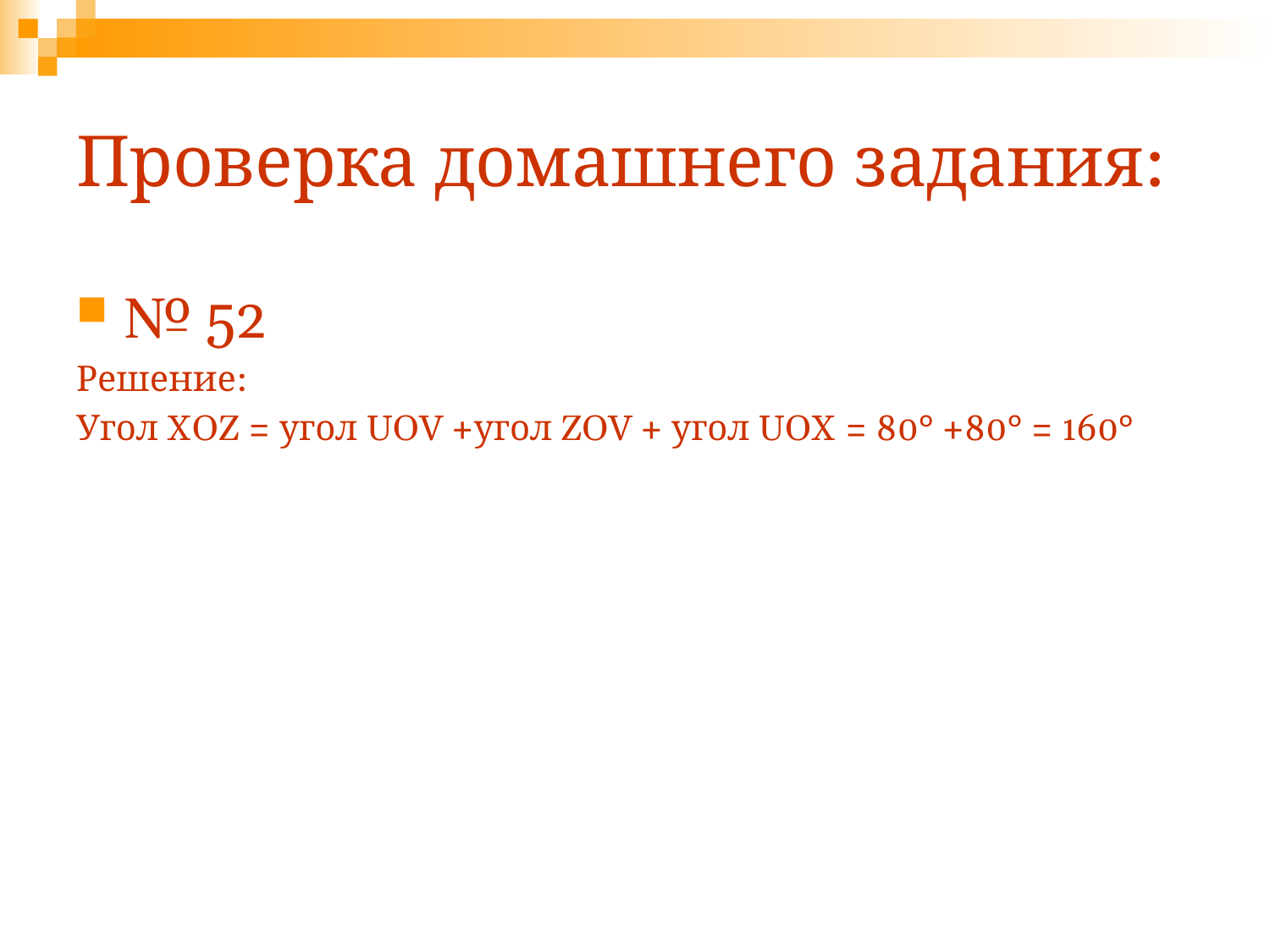

# Проверка домашнего задания:
№ 52
Решение:
Угол XOZ = угол UOV +угол ZOV + угол UOX = 80° +80° = 160°